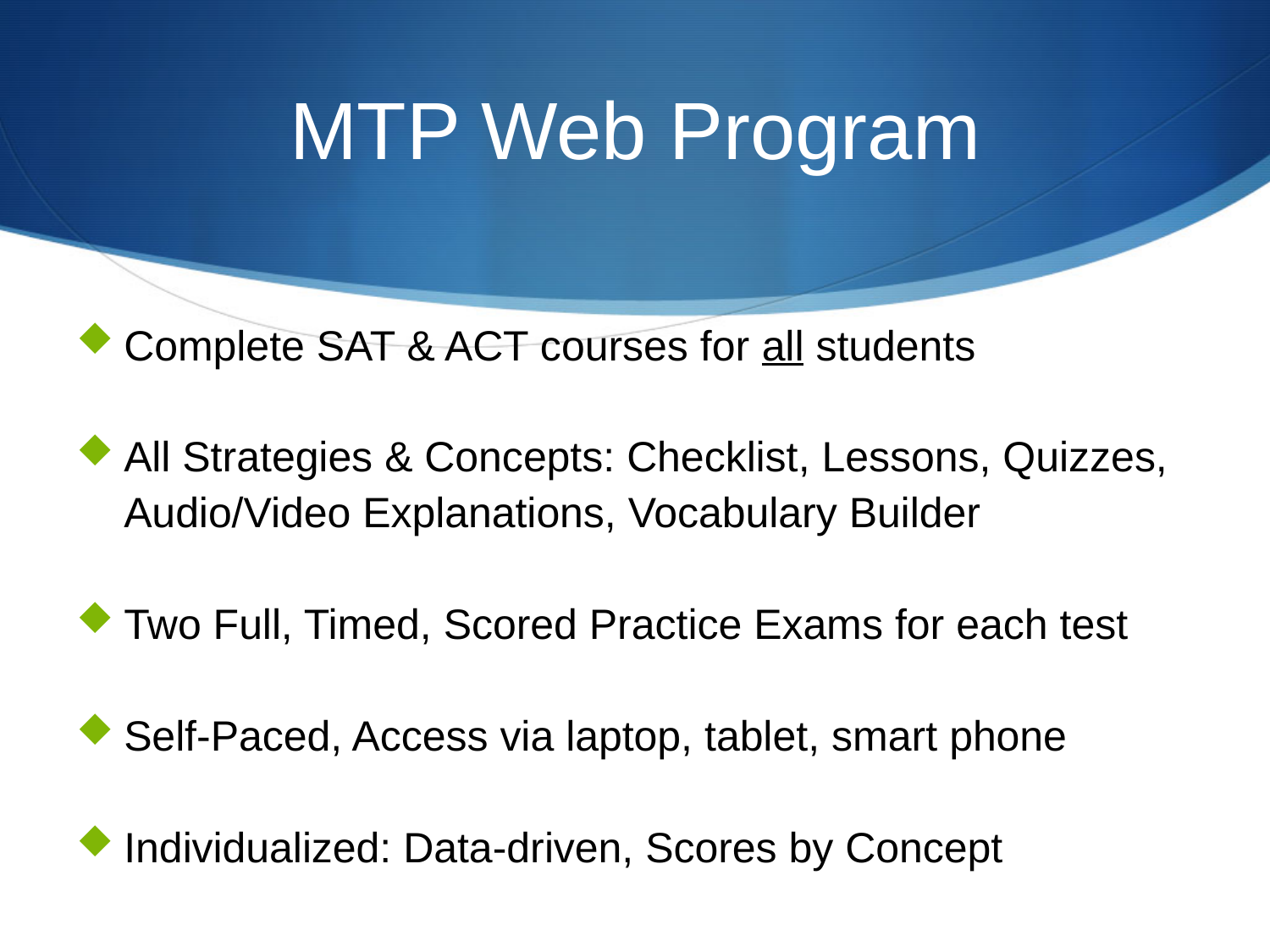

# MTP Web Program
Complete SAT & ACT courses for all students

All Strategies & Concepts: Checklist, Lessons, Quizzes, Audio/Video Explanations, Vocabulary Builder

Two Full, Timed, Scored Practice Exams for each test

Self-Paced, Access via laptop, tablet, smart phone

Individualized: Data-driven, Scores by Concept